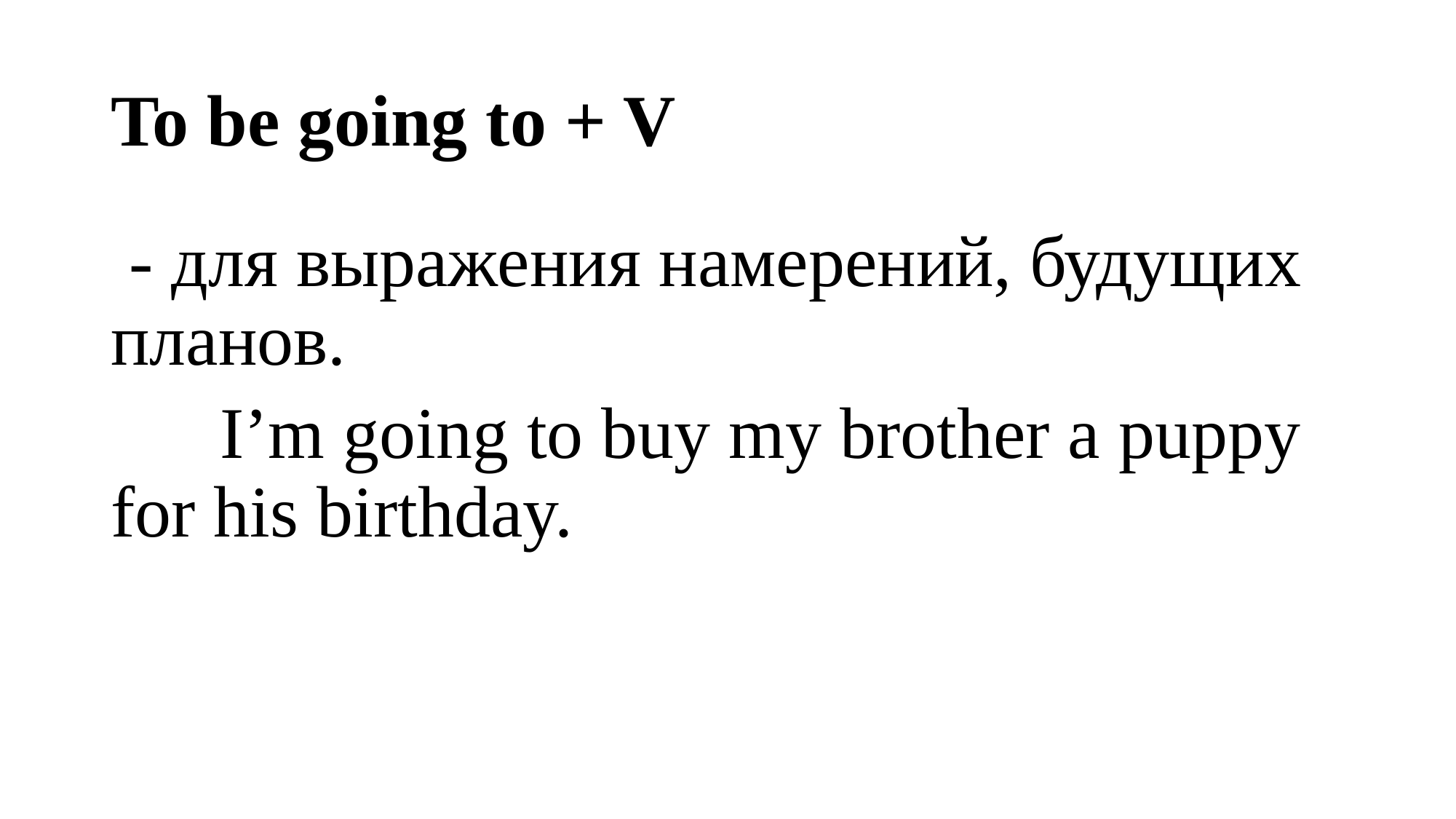

# To be going to + V
 - для выражения намерений, будущих планов.
      I’m going to buy my brother a puppy for his birthday.